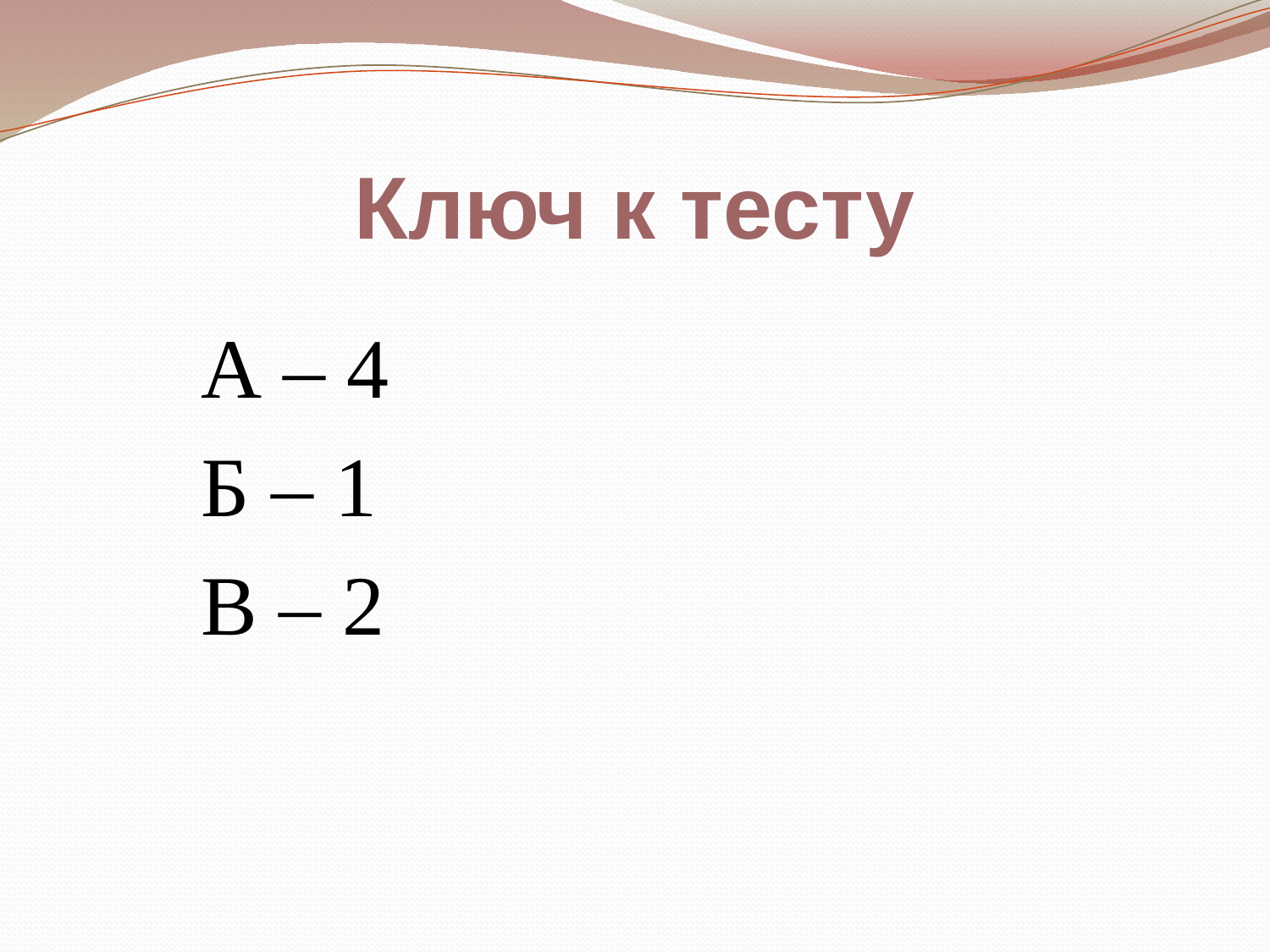

# Ключ к тесту
А – 4
Б – 1
В – 2